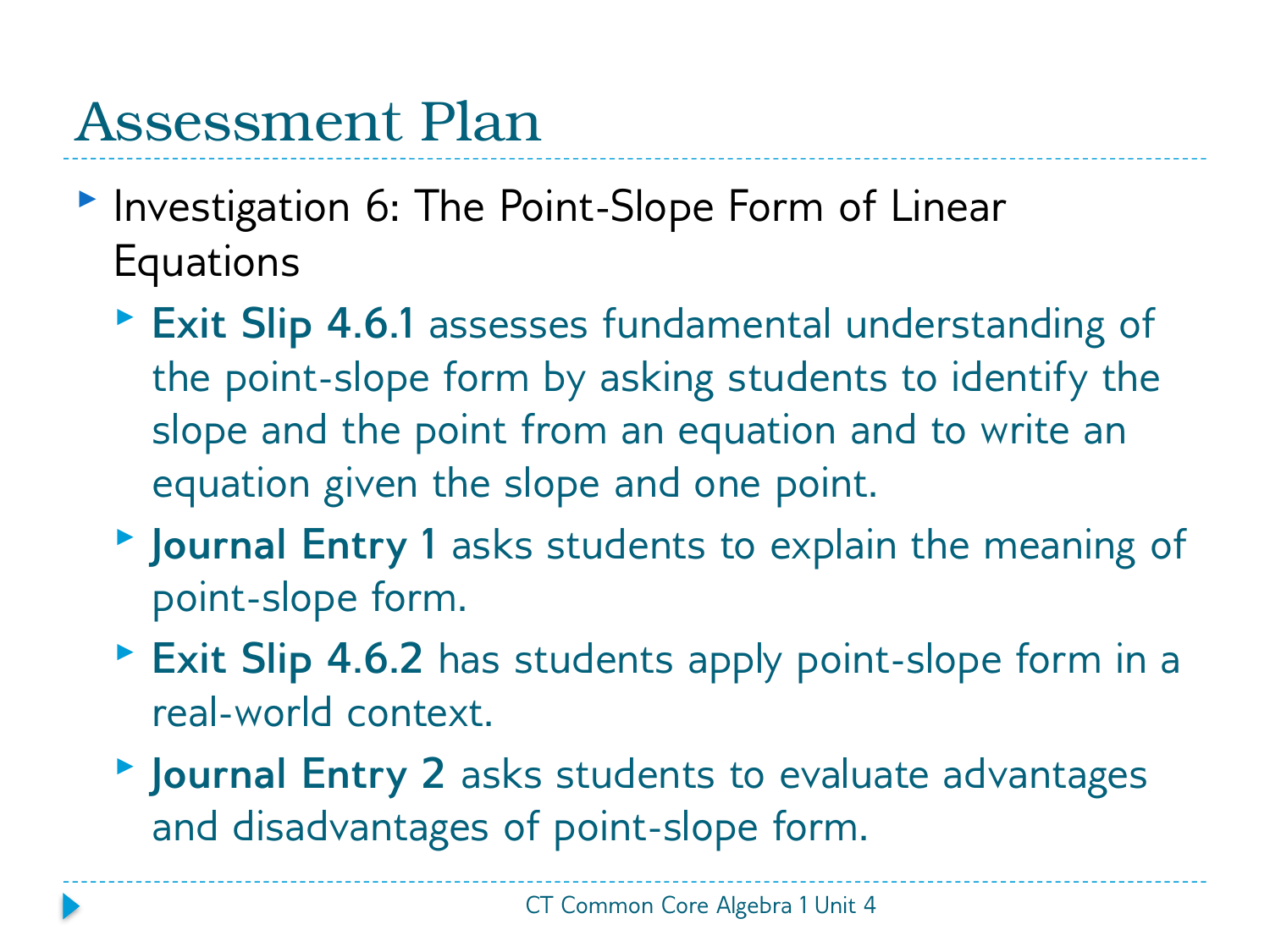

# Assessment Plan
Investigation 6: The Point-Slope Form of Linear Equations
Exit Slip 4.6.1 assesses fundamental understanding of the point-slope form by asking students to identify the slope and the point from an equation and to write an equation given the slope and one point.
Journal Entry 1 asks students to explain the meaning of point-slope form.
Exit Slip 4.6.2 has students apply point-slope form in a real-world context.
Journal Entry 2 asks students to evaluate advantages and disadvantages of point-slope form.

CT Common Core Algebra 1 Unit 4